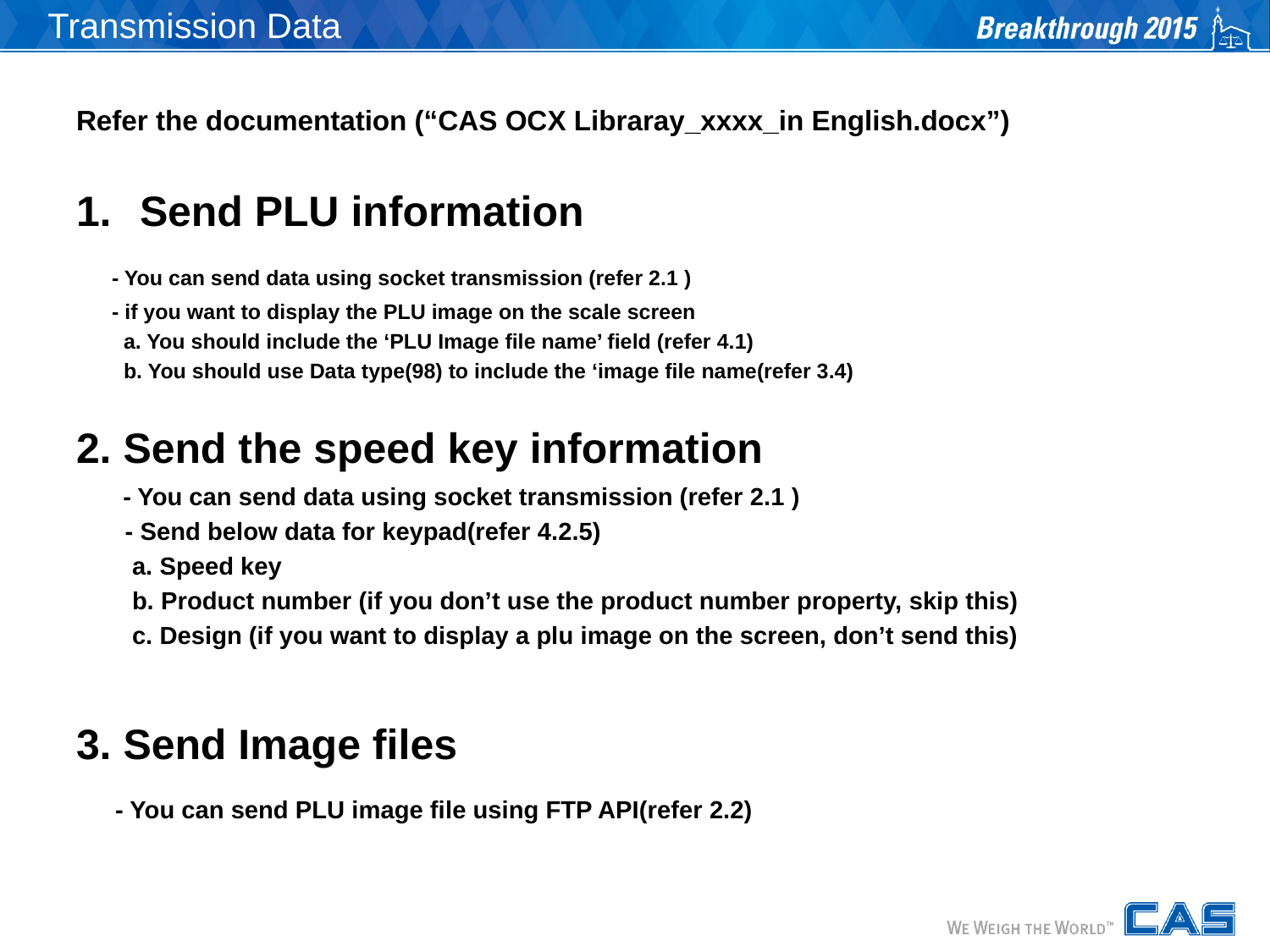

# Transmission Data
Refer the documentation (“CAS OCX Libraray_xxxx_in English.docx”)

Send PLU information
   - You can send data using socket transmission (refer 2.1 )
      - if you want to display the PLU image on the scale screen
        a. You should include the ‘PLU Image file name’ field (refer 4.1)
        b. You should use Data type(98) to include the ‘image file name(refer 3.4)

2. Send the speed key information
      - You can send data using socket transmission (refer 2.1 )
       - Send below data for keypad(refer 4.2.5)
        a. Speed key
        b. Product number (if you don’t use the product number property, skip this)
        c. Design (if you want to display a plu image on the screen, don’t send this)

3. Send Image files
     - You can send PLU image file using FTP API(refer 2.2)